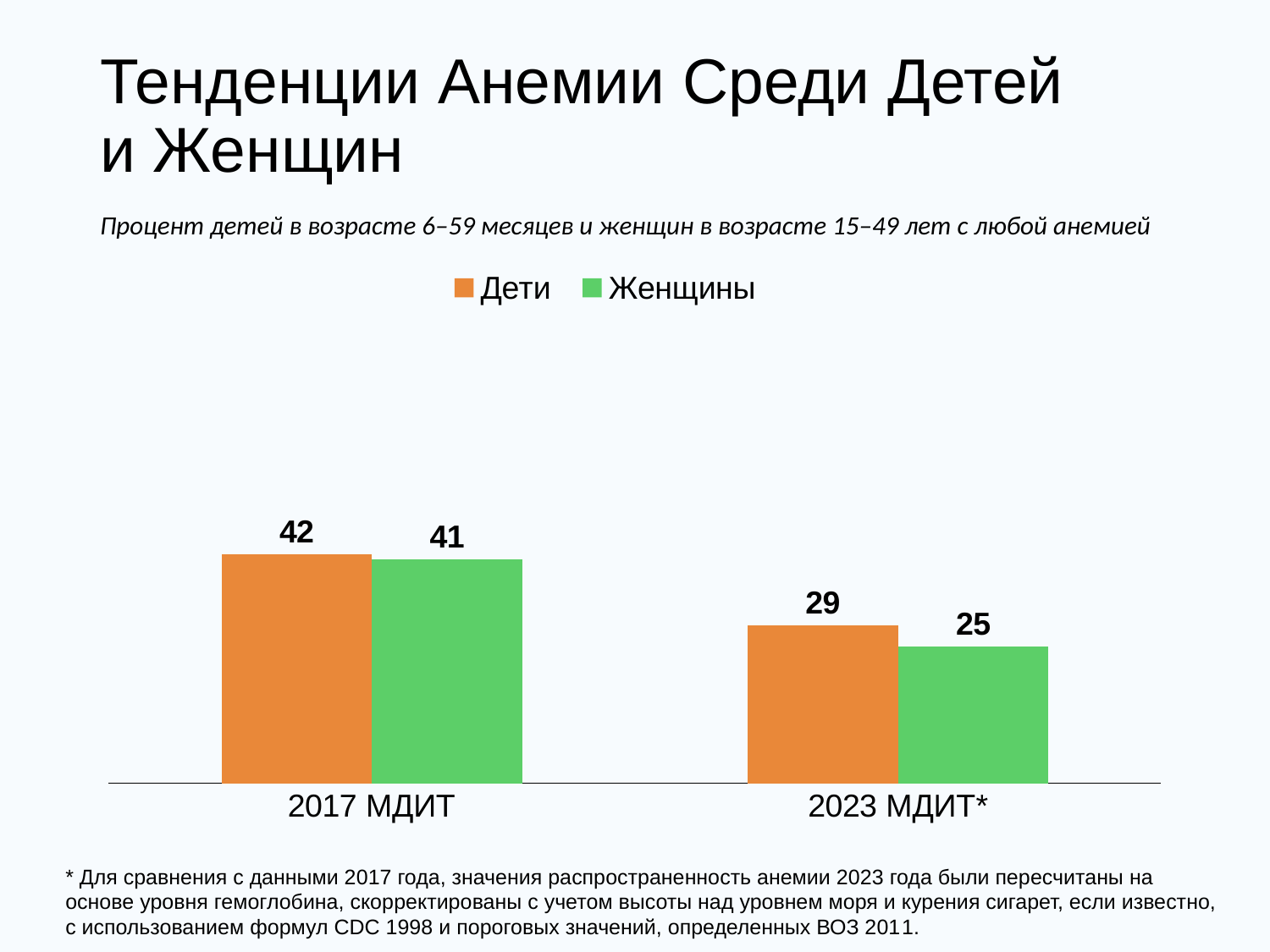

# Тенденции Анемии Среди Детей и Женщин
Процент детей в возрасте 6–59 месяцев и женщин в возрасте 15–49 лет с любой анемией

### Chart

| Category | Дети | Женщины |
|---|---|---|
| 2017 МДИТ | 42.0 | 41.0 |
| 2023 МДИТ* | 29.0 | 25.0 |
* Для сравнения с данными 2017 года, значения распространенность анемии 2023 года были пересчитаны на основе уровня гемоглобина, скорректированы с учетом высоты над уровнем моря и курения сигарет, если известно, с использованием формул CDC 1998 и пороговых значений, определенных ВОЗ 2011.